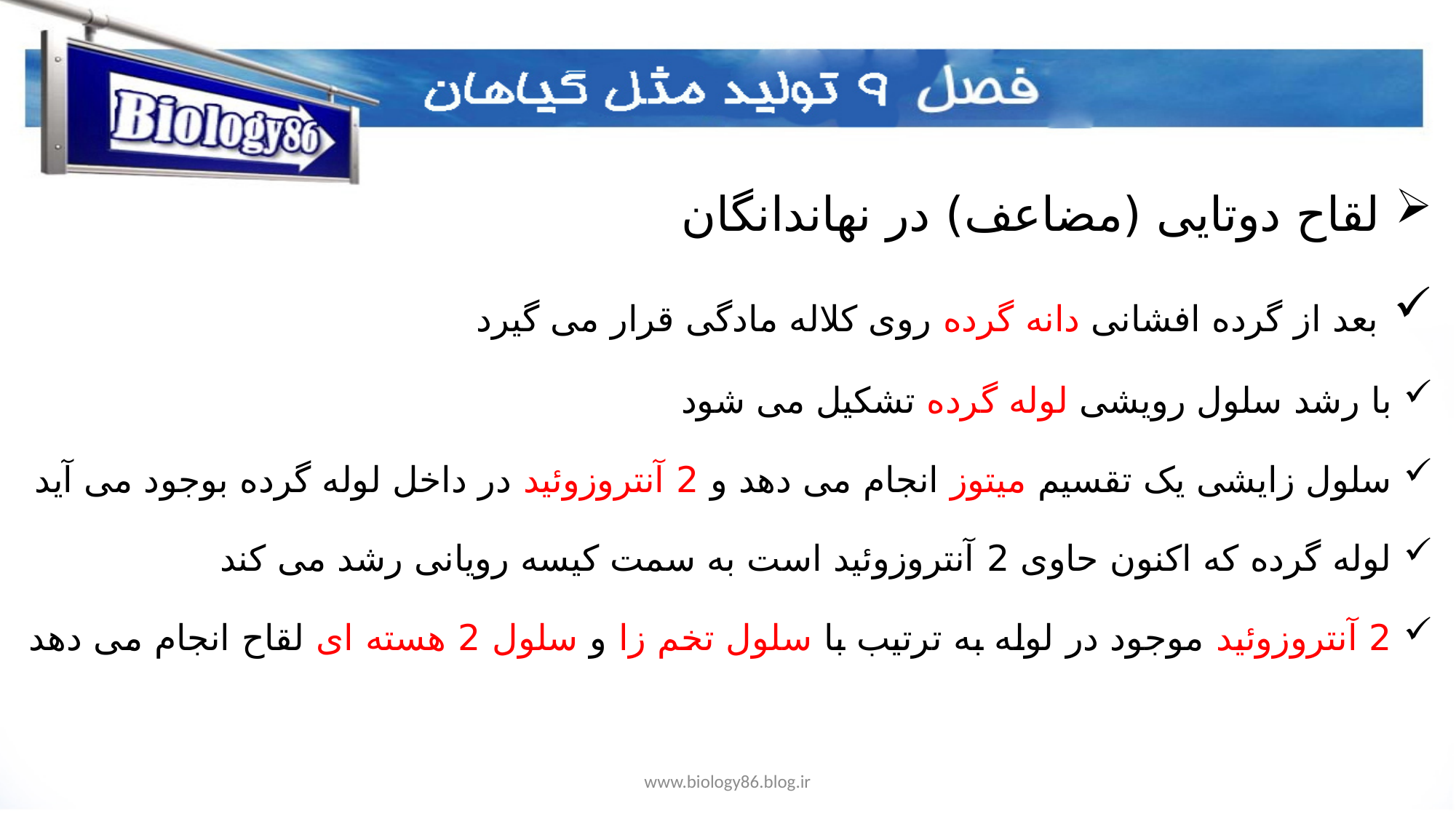

لقاح دوتایی (مضاعف) در نهاندانگان
 بعد از گرده افشانی دانه گرده روی کلاله مادگی قرار می گیرد
 با رشد سلول رویشی لوله گرده تشکیل می شود
 سلول زایشی یک تقسیم میتوز انجام می دهد و 2 آنتروزوئید در داخل لوله گرده بوجود می آید
 لوله گرده که اکنون حاوی 2 آنتروزوئید است به سمت کیسه رویانی رشد می کند
 2 آنتروزوئید موجود در لوله به ترتیب با سلول تخم زا و سلول 2 هسته ای لقاح انجام می دهد
www.biology86.blog.ir